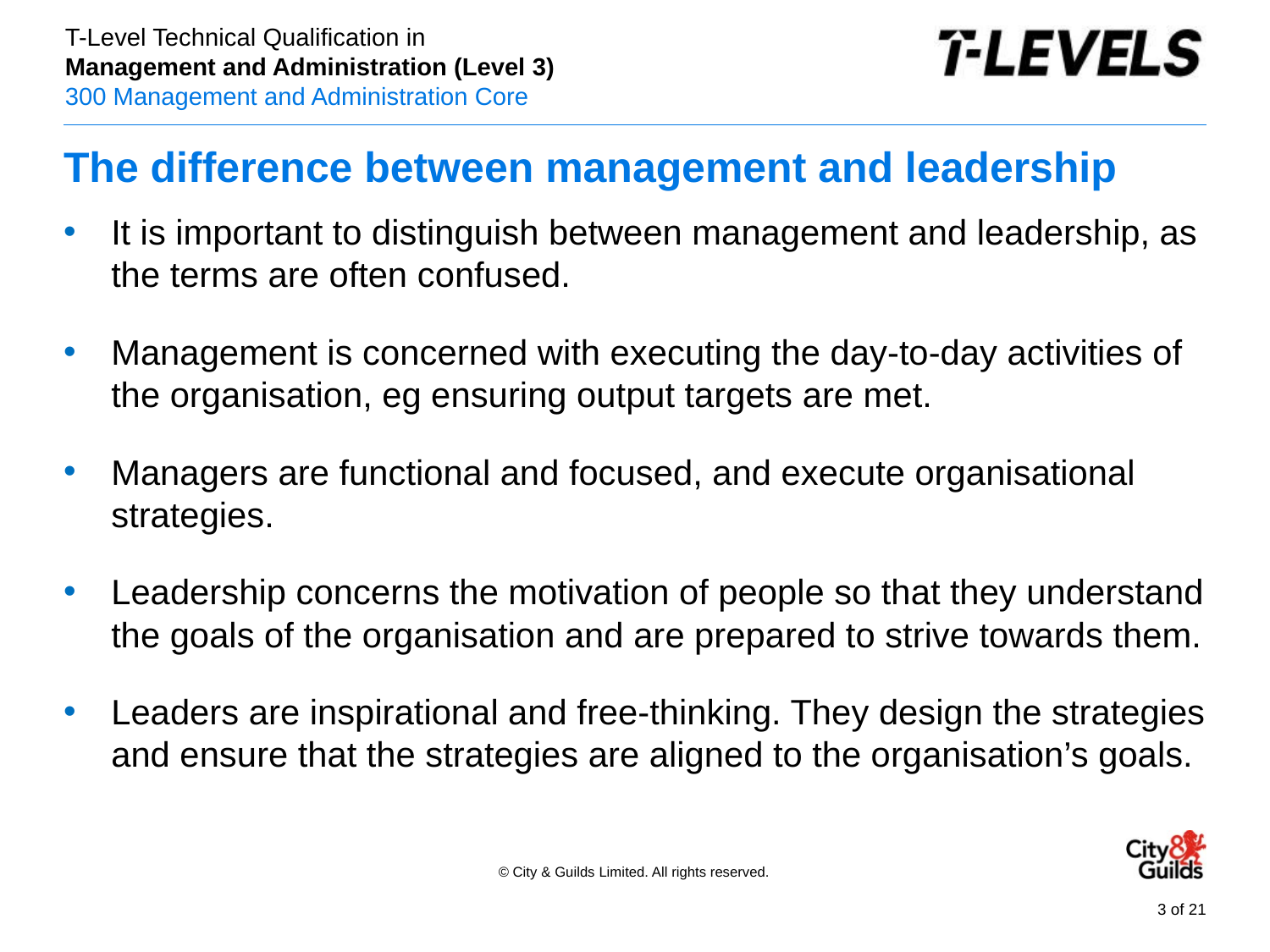

# The difference between management and leadership
It is important to distinguish between management and leadership, as the terms are often confused.
Management is concerned with executing the day-to-day activities of the organisation, eg ensuring output targets are met.
Managers are functional and focused, and execute organisational strategies.
Leadership concerns the motivation of people so that they understand the goals of the organisation and are prepared to strive towards them.
Leaders are inspirational and free-thinking. They design the strategies and ensure that the strategies are aligned to the organisation’s goals.